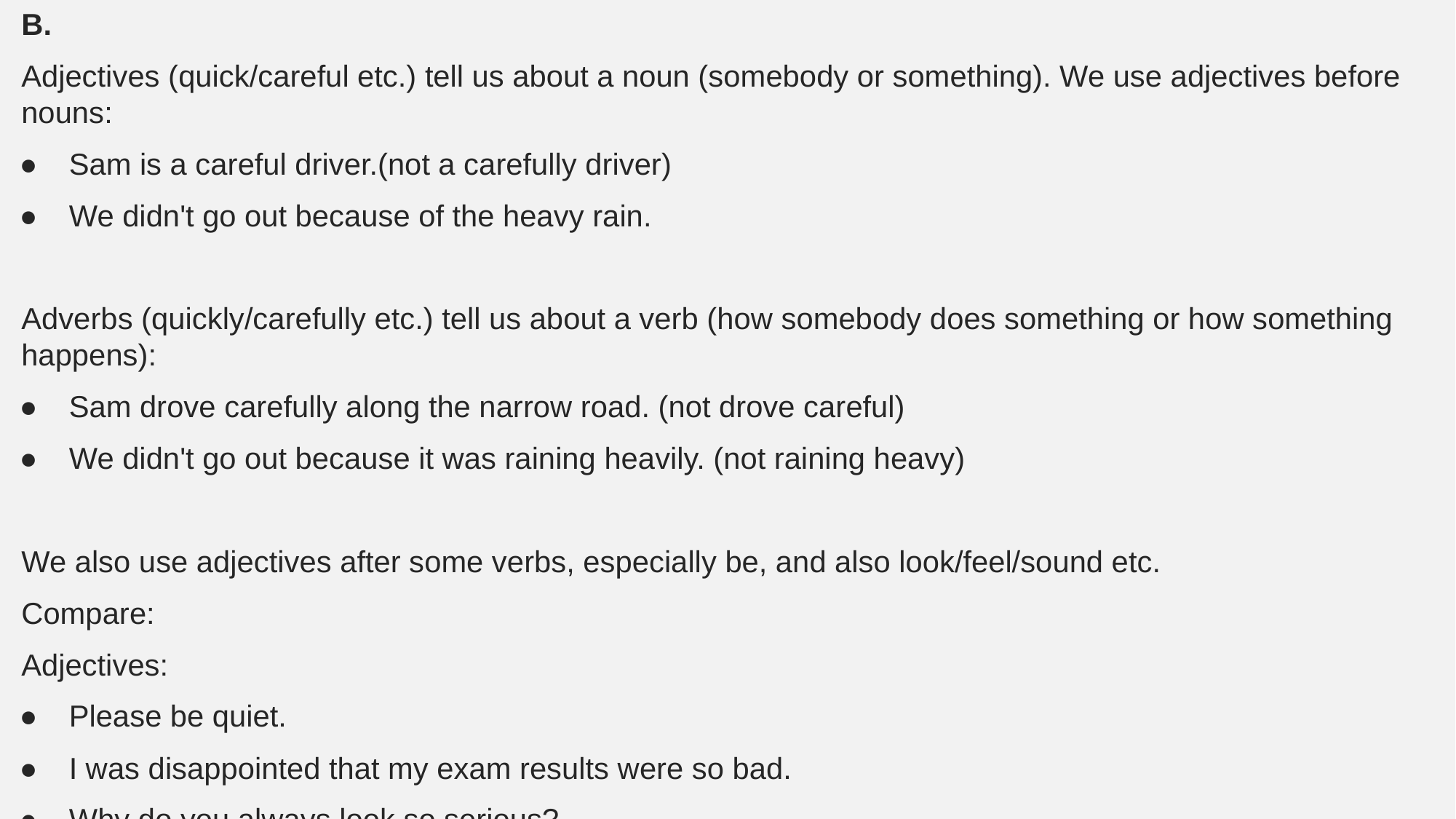

#
B.
Adjectives (quick/careful etc.) tell us about a noun (somebody or something). We use adjectives before nouns:
⦁    Sam is a careful driver.(not a carefully driver)
⦁    We didn't go out because of the heavy rain.

Adverbs (quickly/carefully etc.) tell us about a verb (how somebody does something or how something happens):
⦁    Sam drove carefully along the narrow road. (not drove careful)
⦁    We didn't go out because it was raining heavily. (not raining heavy)

We also use adjectives after some verbs, especially be, and also look/feel/sound etc.
Compare:
Adjectives:
⦁    Please be quiet.
⦁    I was disappointed that my exam results were so bad.
⦁    Why do you always look so serious?
⦁    I feel happy.